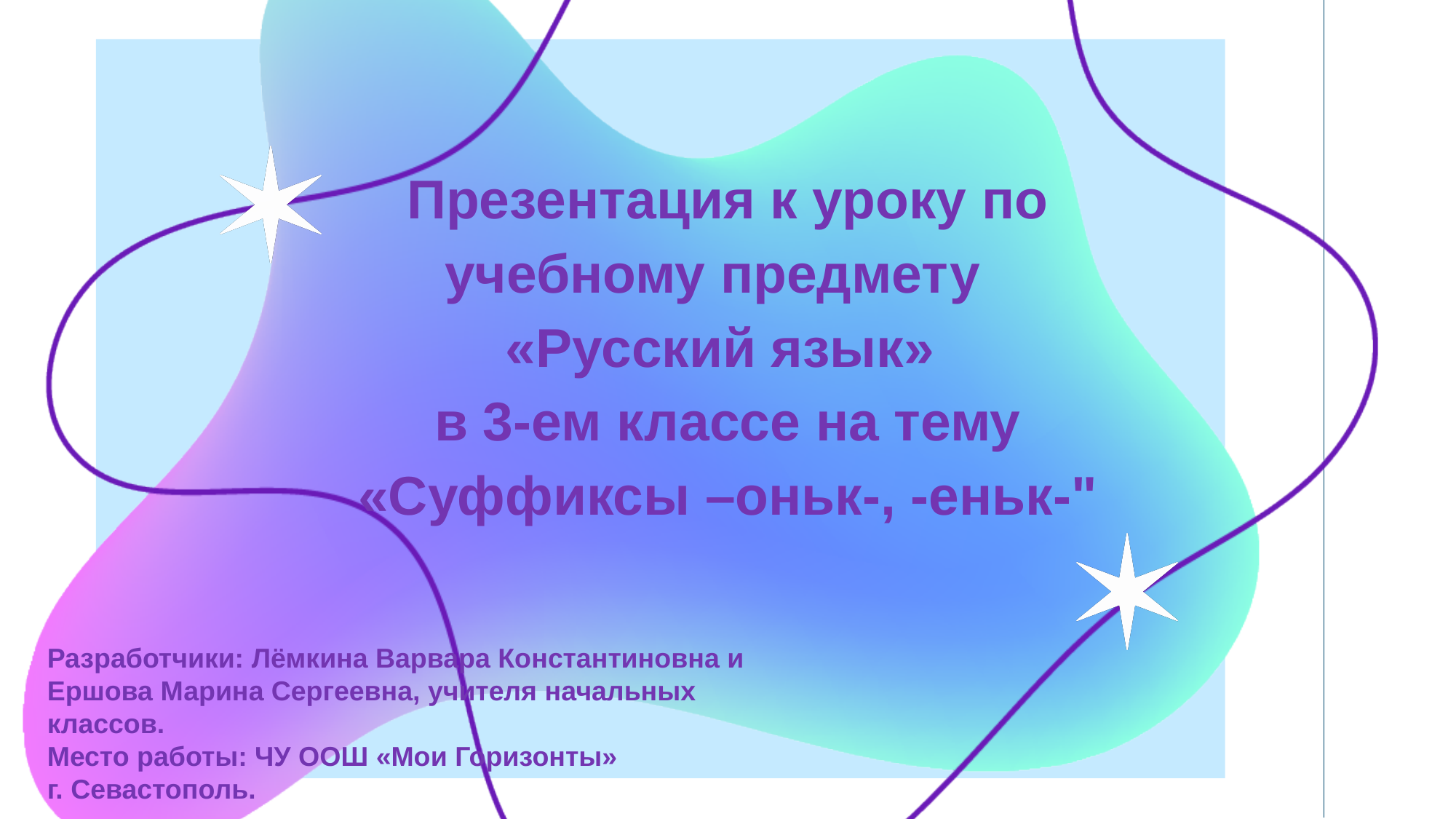

# Презентация к уроку по учебному предмету «Русский язык» в 3-ем классе на тему «Суффиксы –оньк-, -еньк-"
Разработчики: Лёмкина Варвара Константиновна и Ершова Марина Сергеевна, учителя начальных классов.
Место работы: ЧУ ООШ «Мои Горизонты»
г. Севастополь.